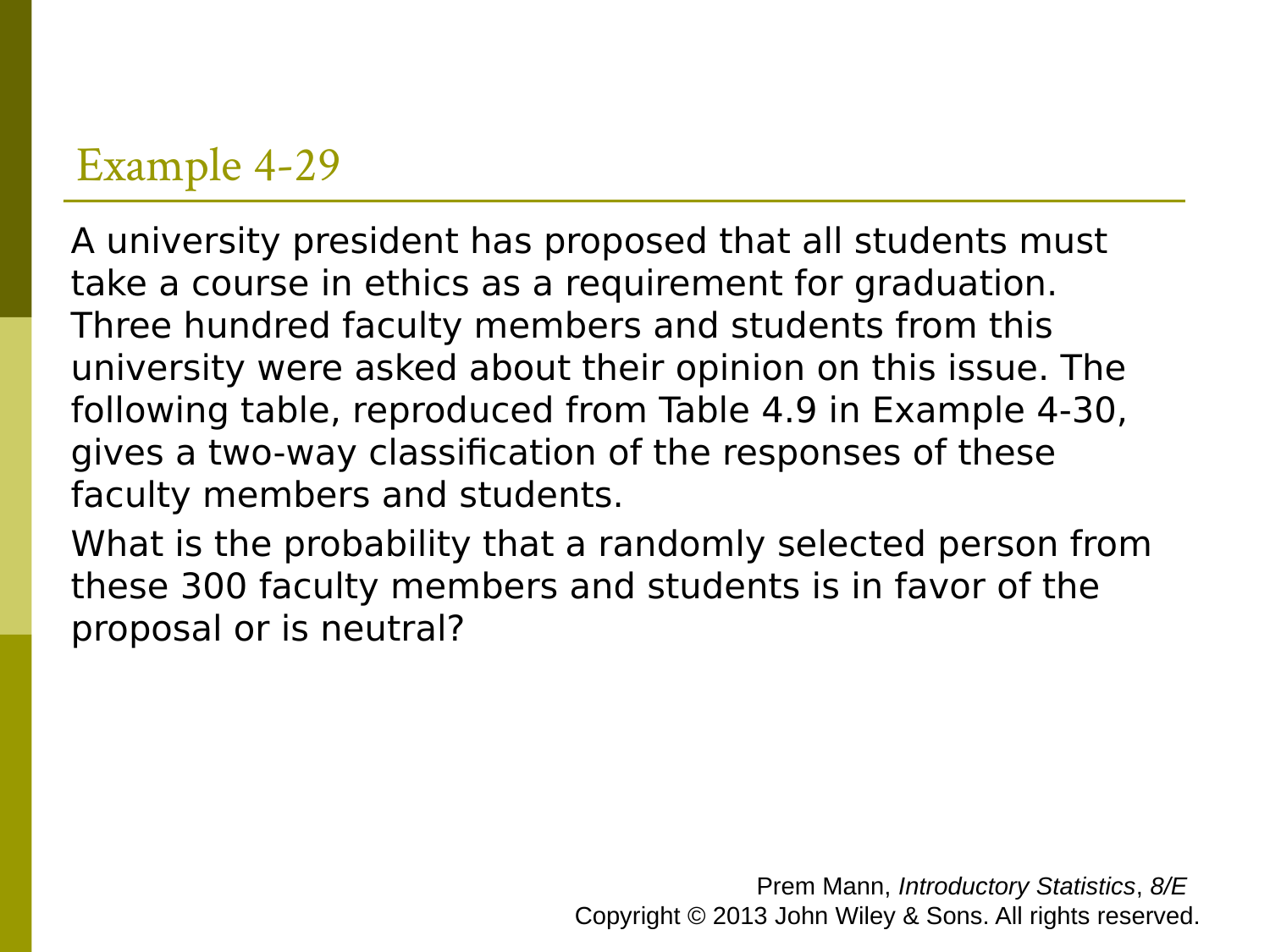

# Example 4-29
A university president has proposed that all students must take a course in ethics as a requirement for graduation. Three hundred faculty members and students from this university were asked about their opinion on this issue. The following table, reproduced from Table 4.9 in Example 4-30, gives a two-way classification of the responses of these faculty members and students.
What is the probability that a randomly selected person from these 300 faculty members and students is in favor of the proposal or is neutral?

                          Prem Mann, Introductory Statistics, 8/E Copyright © 2013 John Wiley & Sons. All rights reserved.